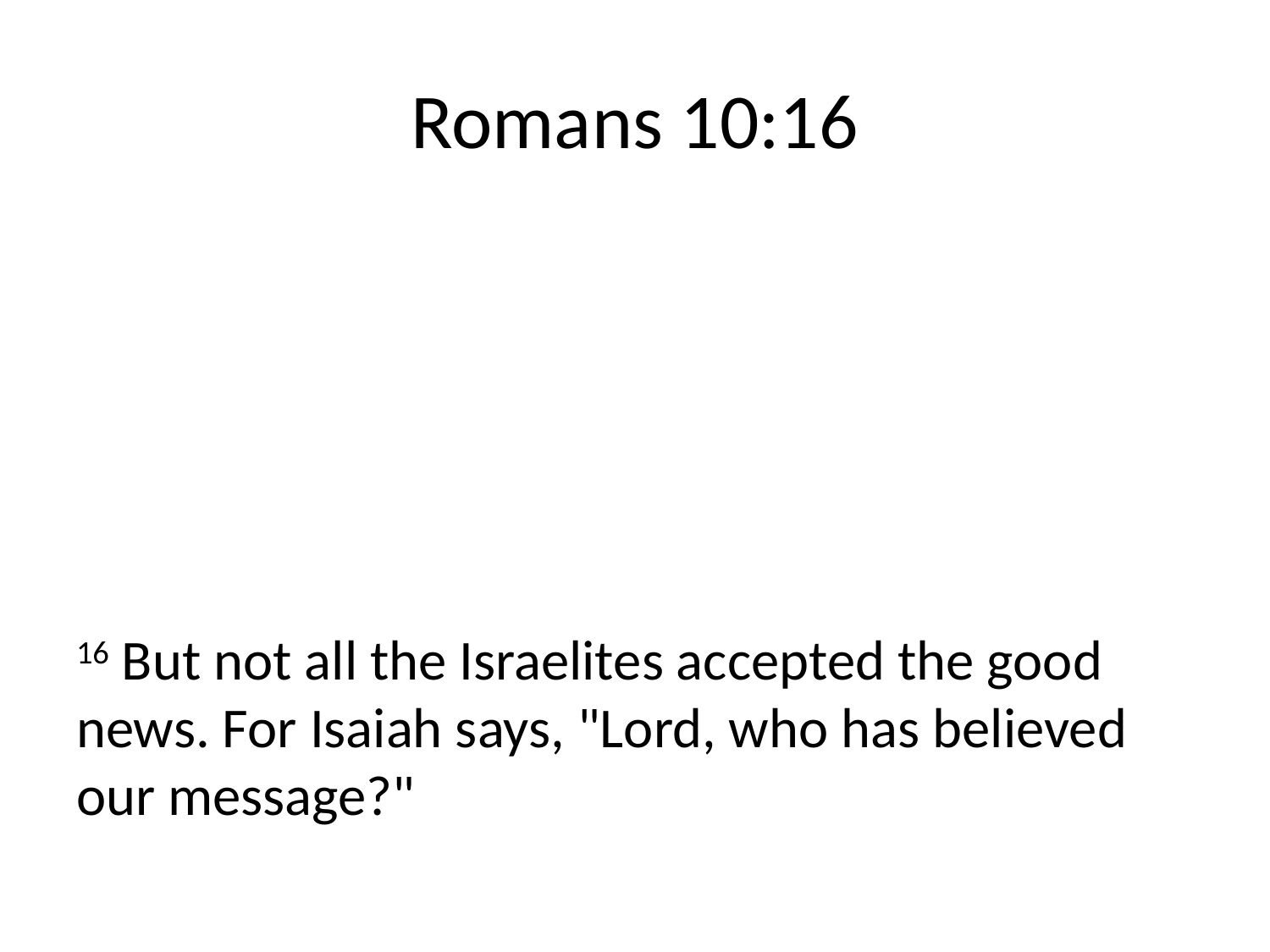

# Romans 10:16

16 But not all the Israelites accepted the good news. For Isaiah says, "Lord, who has believed our message?"